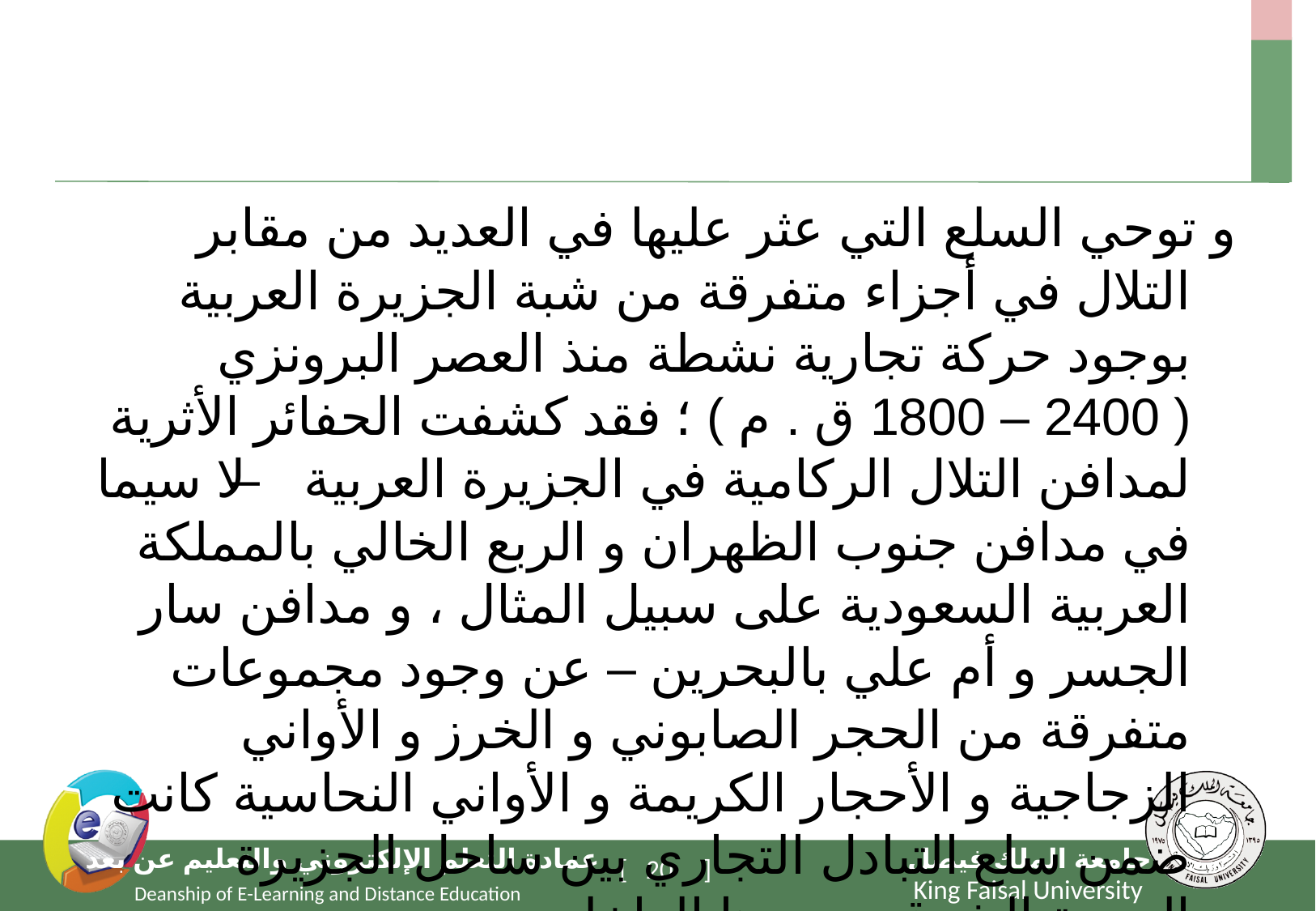

#
و توحي السلع التي عثر عليها في العديد من مقابر التلال في أجزاء متفرقة من شبة الجزيرة العربية بوجود حركة تجارية نشطة منذ العصر البرونزي ( 2400 – 1800 ق . م ) ؛ فقد كشفت الحفائر الأثرية لمدافن التلال الركامية في الجزيرة العربية – لا سيما في مدافن جنوب الظهران و الربع الخالي بالمملكة العربية السعودية على سبيل المثال ، و مدافن سار الجسر و أم علي بالبحرين – عن وجود مجموعات متفرقة من الحجر الصابوني و الخرز و الأواني الزجاجية و الأحجار الكريمة و الأواني النحاسية كانت ضمن سلع التبادل التجاري بين ساحل الجزيرة العربية الشرقي و برها الداخلي.